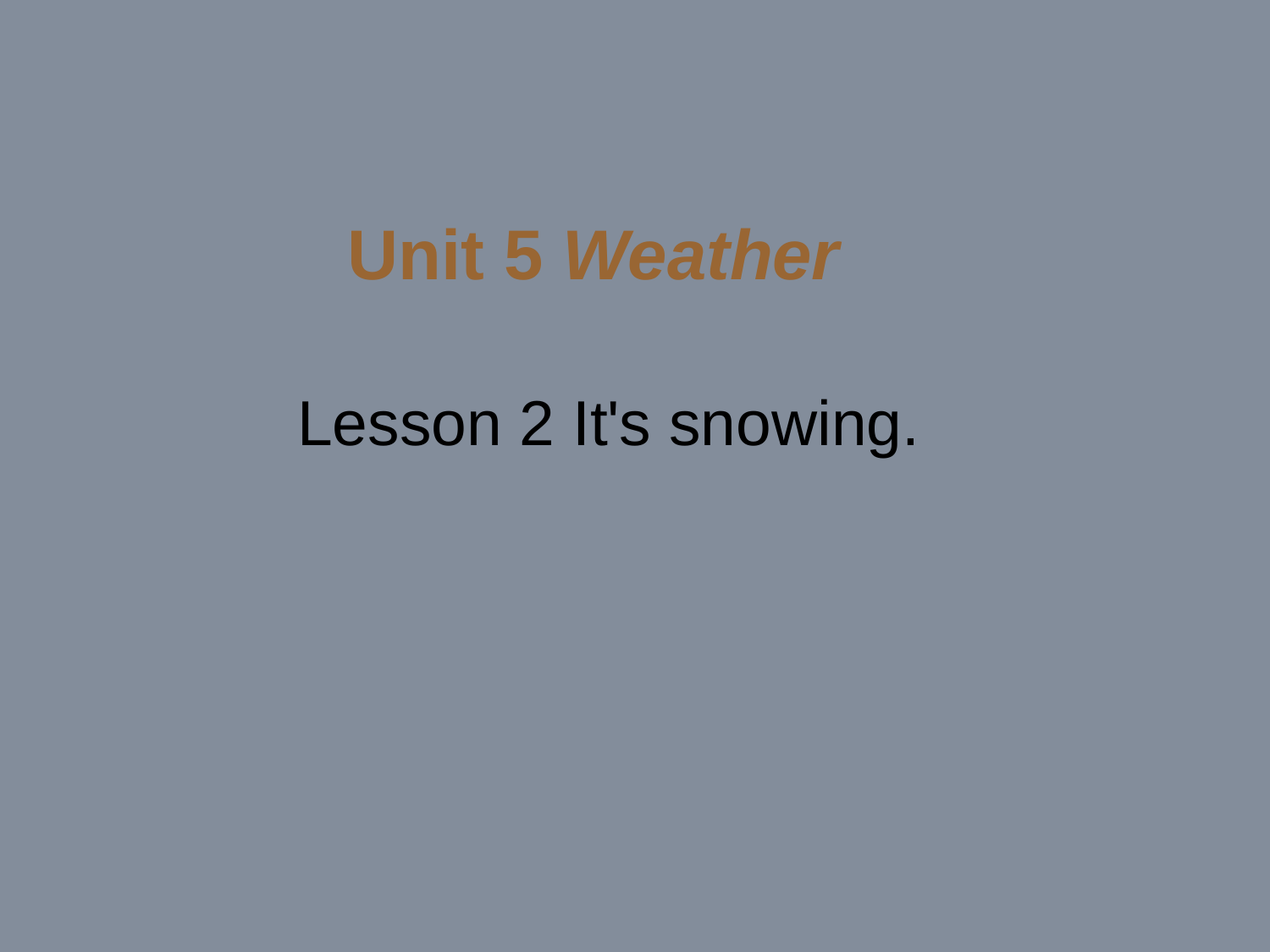

# Unit 5 Weather
Lesson 2 It's snowing.